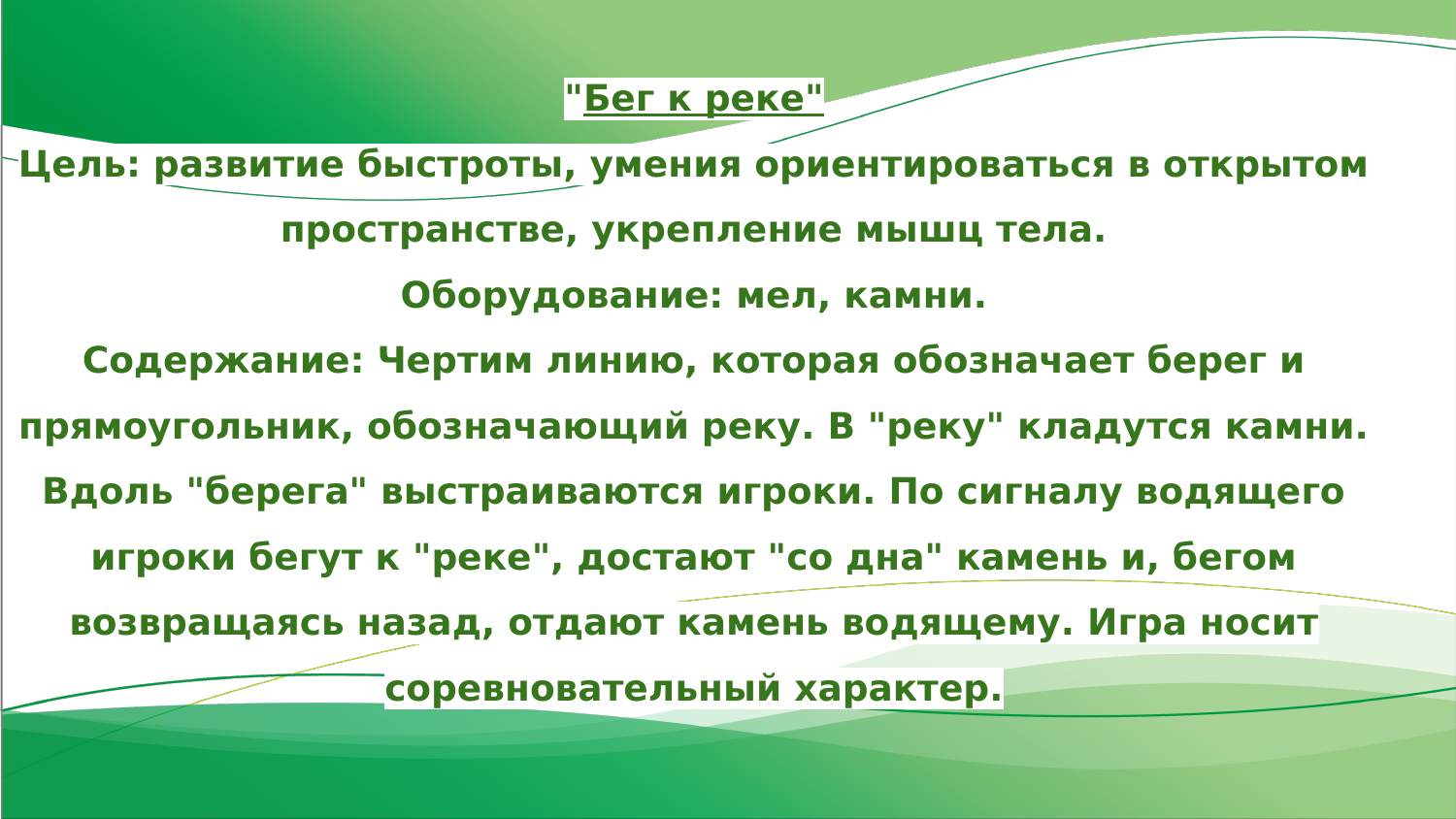

"Бег к реке"
Цель: развитие быстроты, умения ориентироваться в открытом пространстве, укрепление мышц тела.
Оборудование: мел, камни.
Содержание: Чертим линию, которая обозначает берег и прямоугольник, обозначающий реку. В "реку" кладутся камни. Вдоль "берега" выстраиваются игроки. По сигналу водящего игроки бегут к "реке", достают "со дна" камень и, бегом возвращаясь назад, отдают камень водящему. Игра носит соревновательный характер.